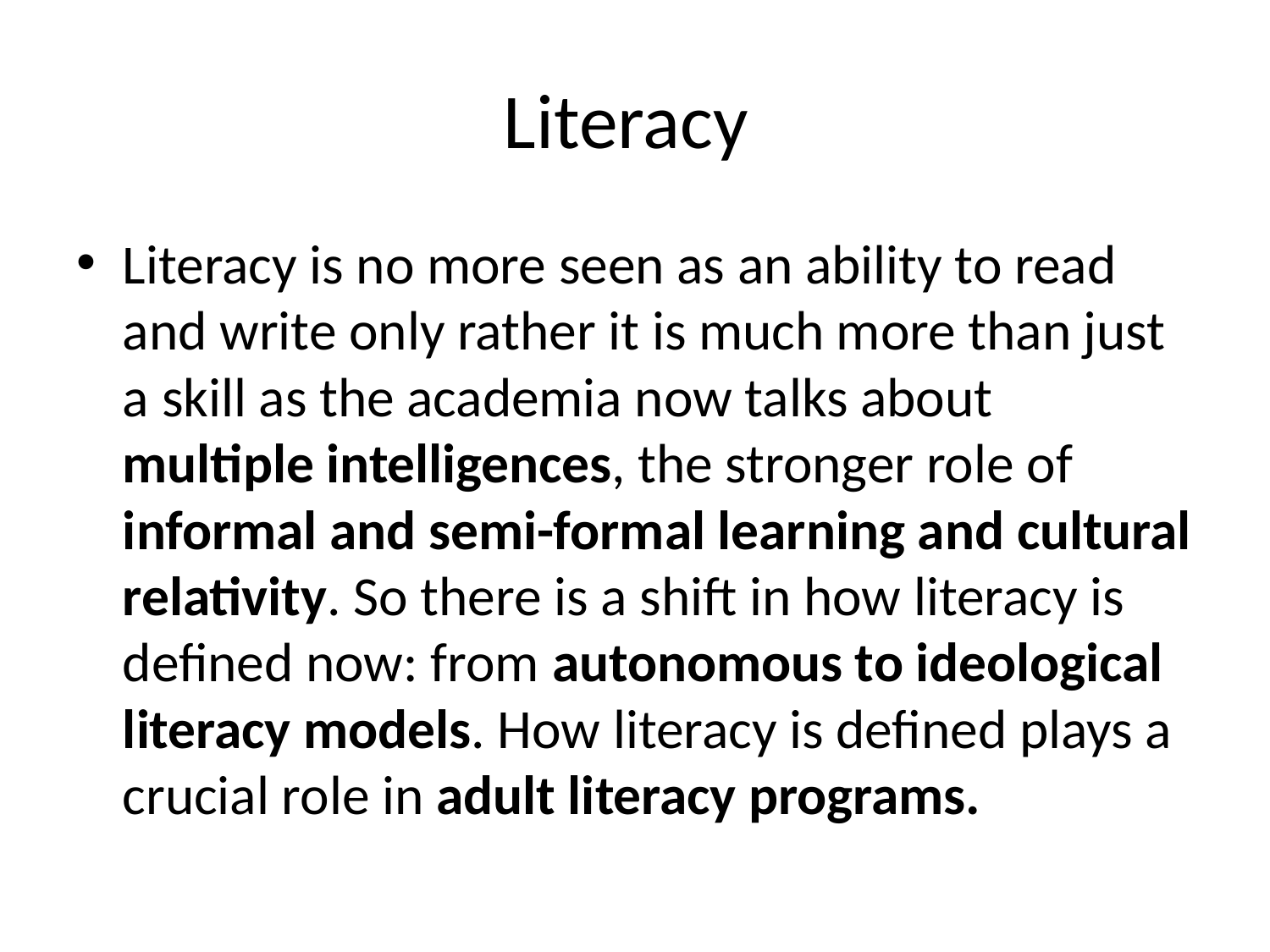

# Literacy
Literacy is no more seen as an ability to read and write only rather it is much more than just a skill as the academia now talks about multiple intelligences, the stronger role of informal and semi-formal learning and cultural relativity. So there is a shift in how literacy is defined now: from autonomous to ideological literacy models. How literacy is defined plays a crucial role in adult literacy programs.